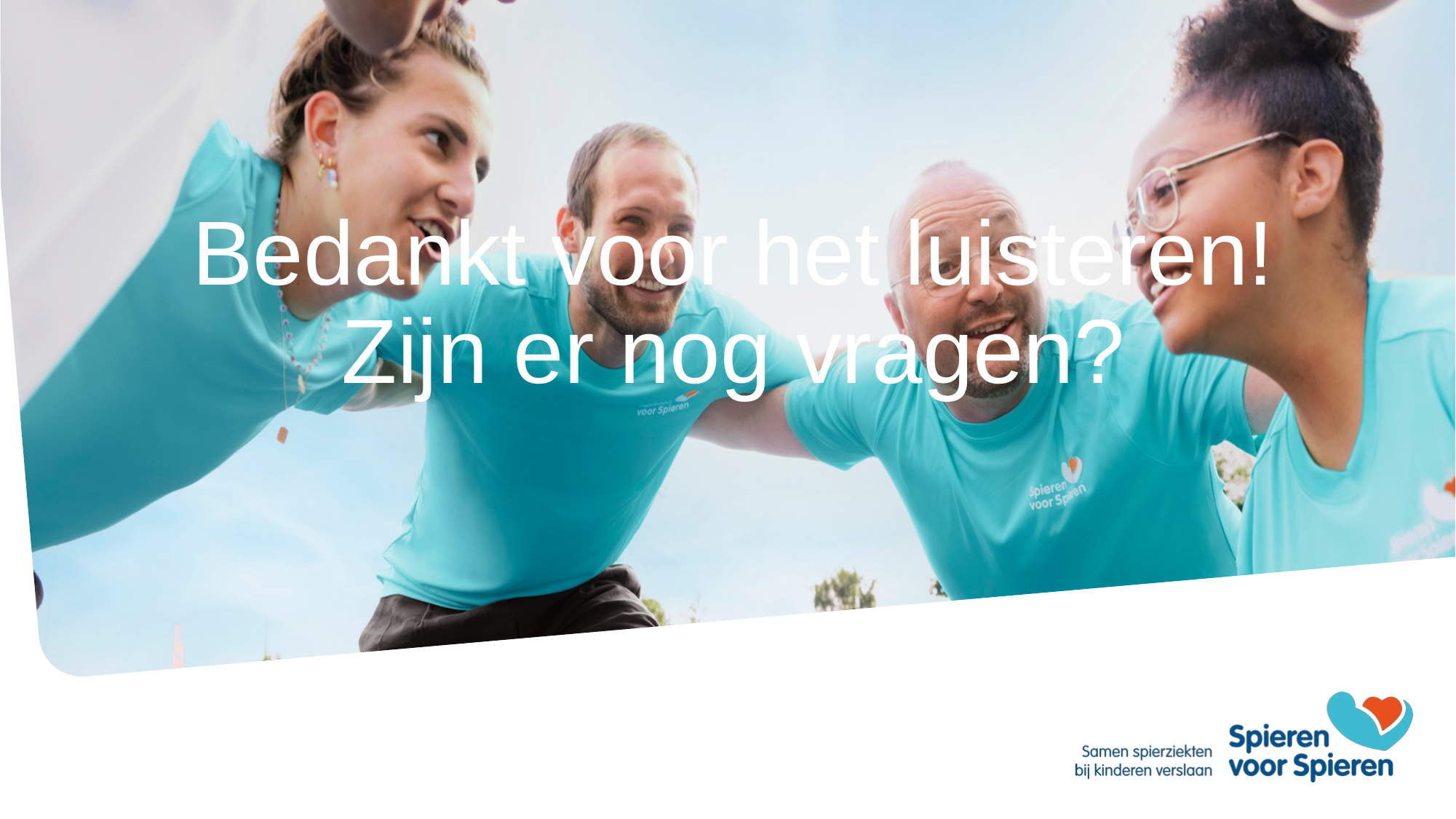

# Bedankt voor het luisteren! Zijn er nog vragen?